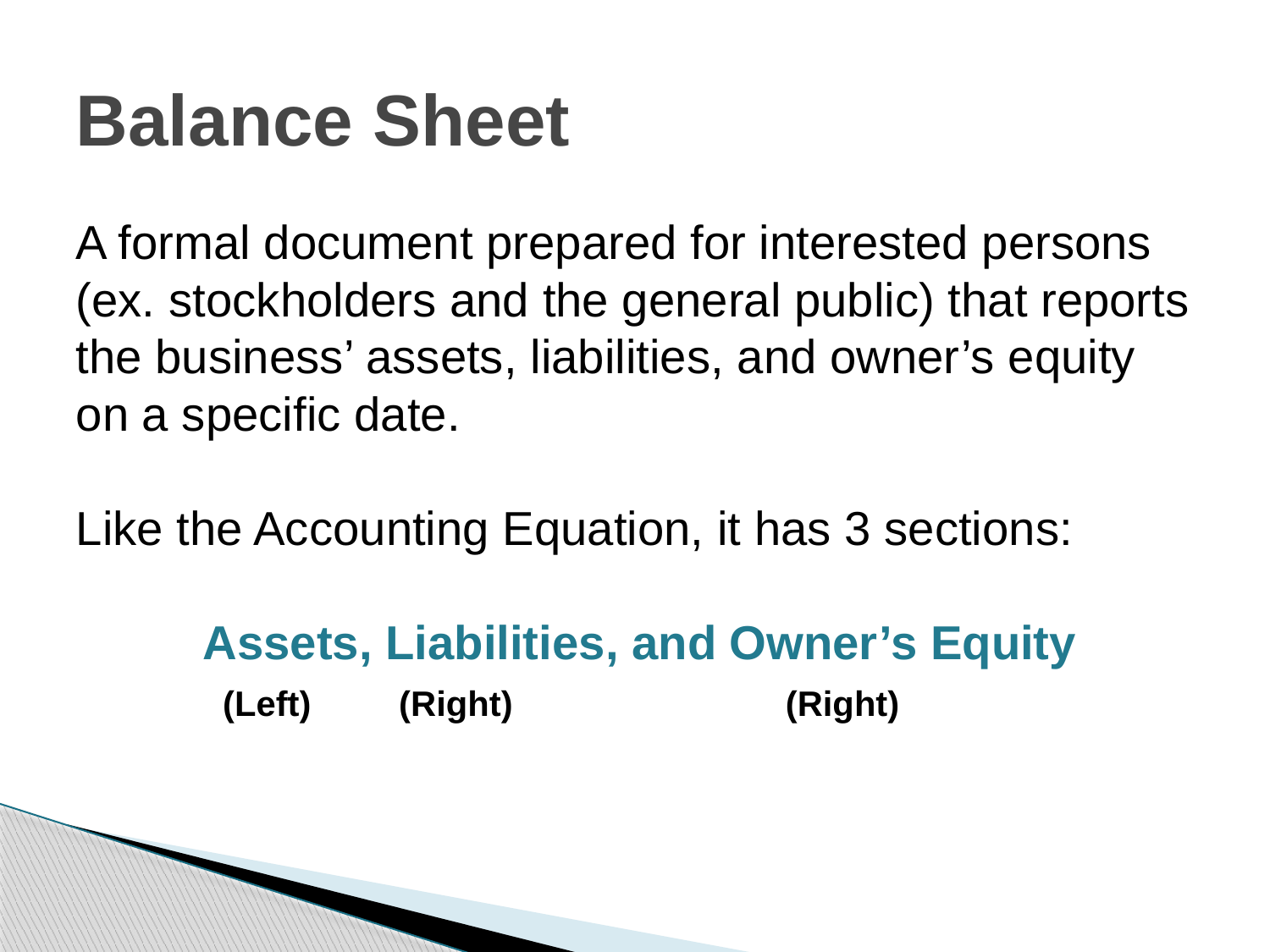

# Balance Sheet
A formal document prepared for interested persons (ex. stockholders and the general public) that reports the business’ assets, liabilities, and owner’s equity on a specific date.

Like the Accounting Equation, it has 3 sections:

	Assets, Liabilities, and Owner’s Equity
           (Left)         (Right)                            (Right)